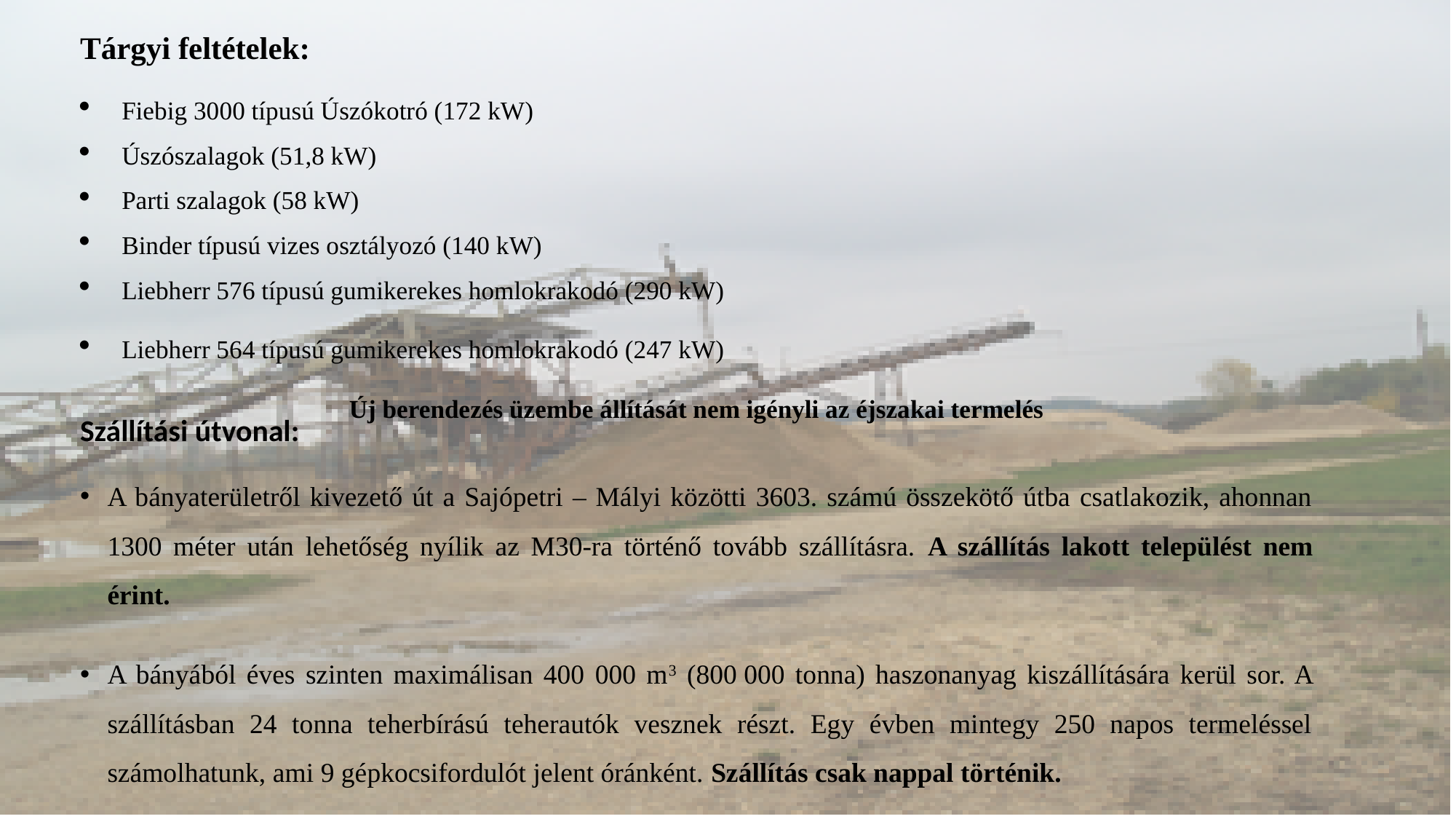

Tárgyi feltételek:
Fiebig 3000 típusú Úszókotró (172 kW)
Úszószalagok (51,8 kW)
Parti szalagok (58 kW)
Binder típusú vizes osztályozó (140 kW)
Liebherr 576 típusú gumikerekes homlokrakodó (290 kW)
Liebherr 564 típusú gumikerekes homlokrakodó (247 kW)
Új berendezés üzembe állítását nem igényli az éjszakai termelés

Szállítási útvonal:
A bányaterületről kivezető út a Sajópetri – Mályi közötti 3603. számú összekötő útba csatlakozik, ahonnan 1300 méter után lehetőség nyílik az M30-ra történő tovább szállításra. A szállítás lakott települést nem érint.
A bányából éves szinten maximálisan 400 000 m3 (800 000 tonna) haszonanyag kiszállítására kerül sor. A szállításban 24 tonna teherbírású teherautók vesznek részt. Egy évben mintegy 250 napos termeléssel számolhatunk, ami 9 gépkocsifordulót jelent óránként. Szállítás csak nappal történik.